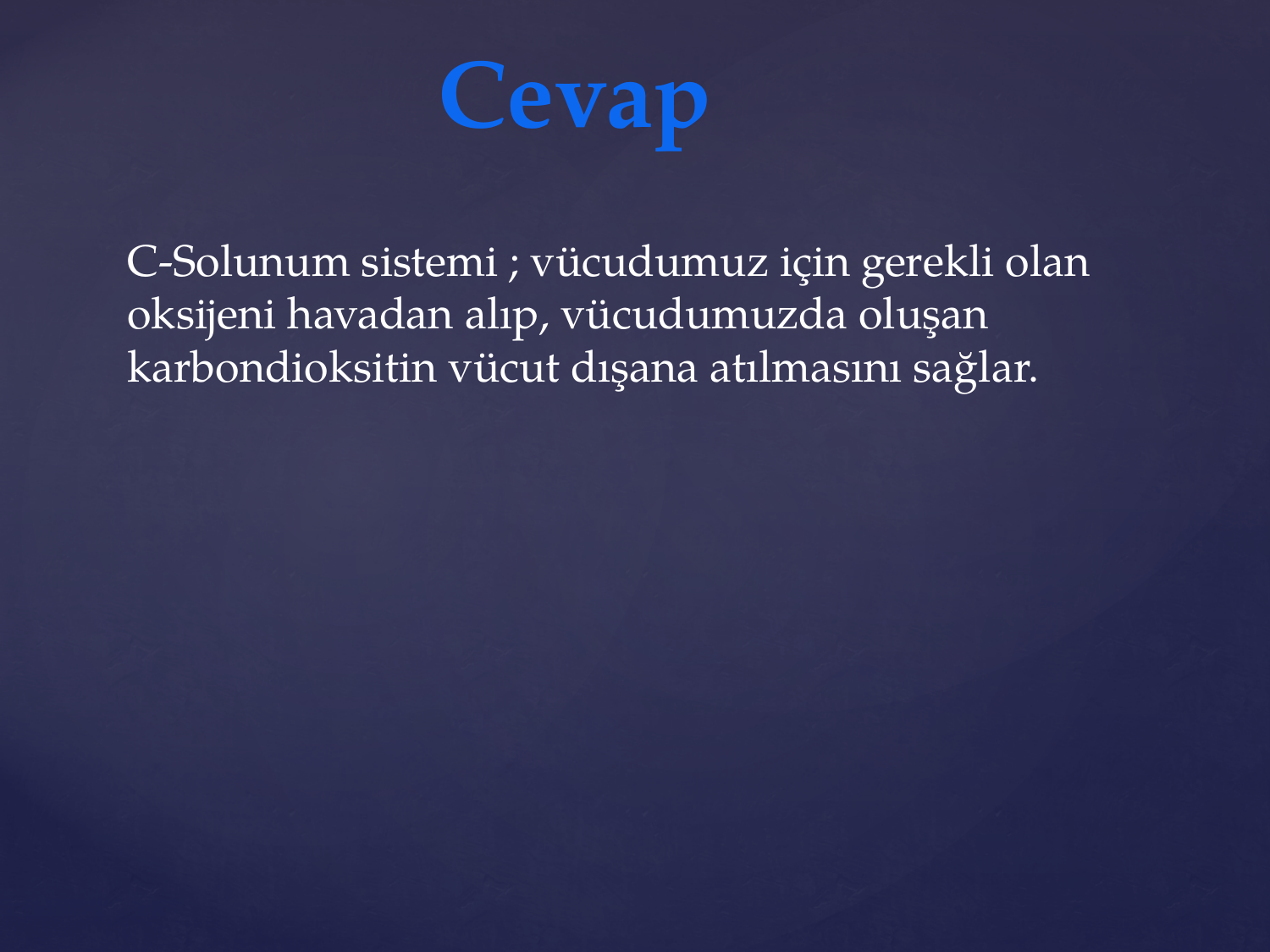

Cevap
C-Solunum sistemi ; vücudumuz için gerekli olan oksijeni havadan alıp, vücudumuzda oluşan karbondioksitin vücut dışana atılmasını sağlar.